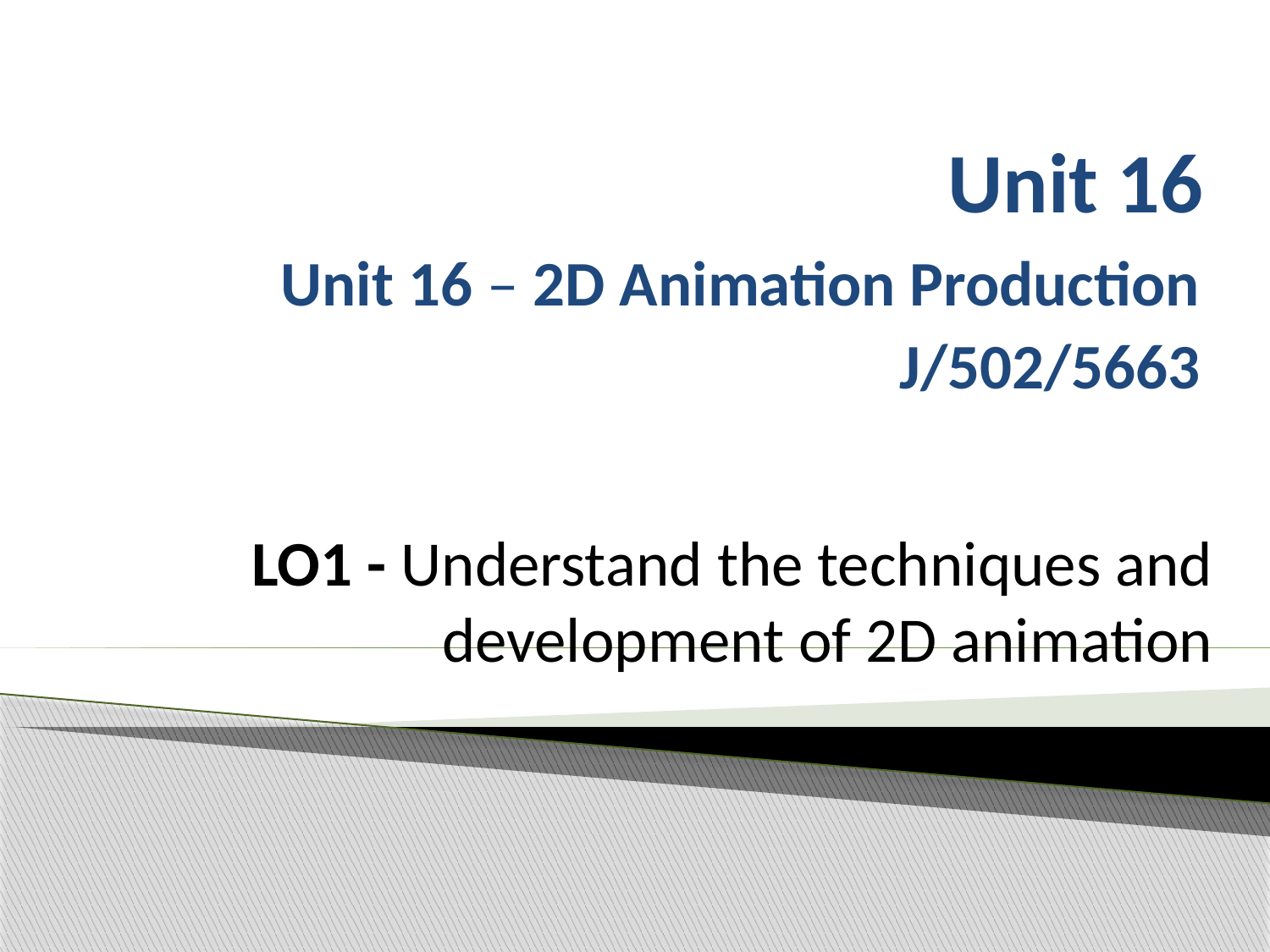

# Unit 16
Unit 16 – 2D Animation Production
J/502/5663
LO1 - Understand the techniques and
development of 2D animation